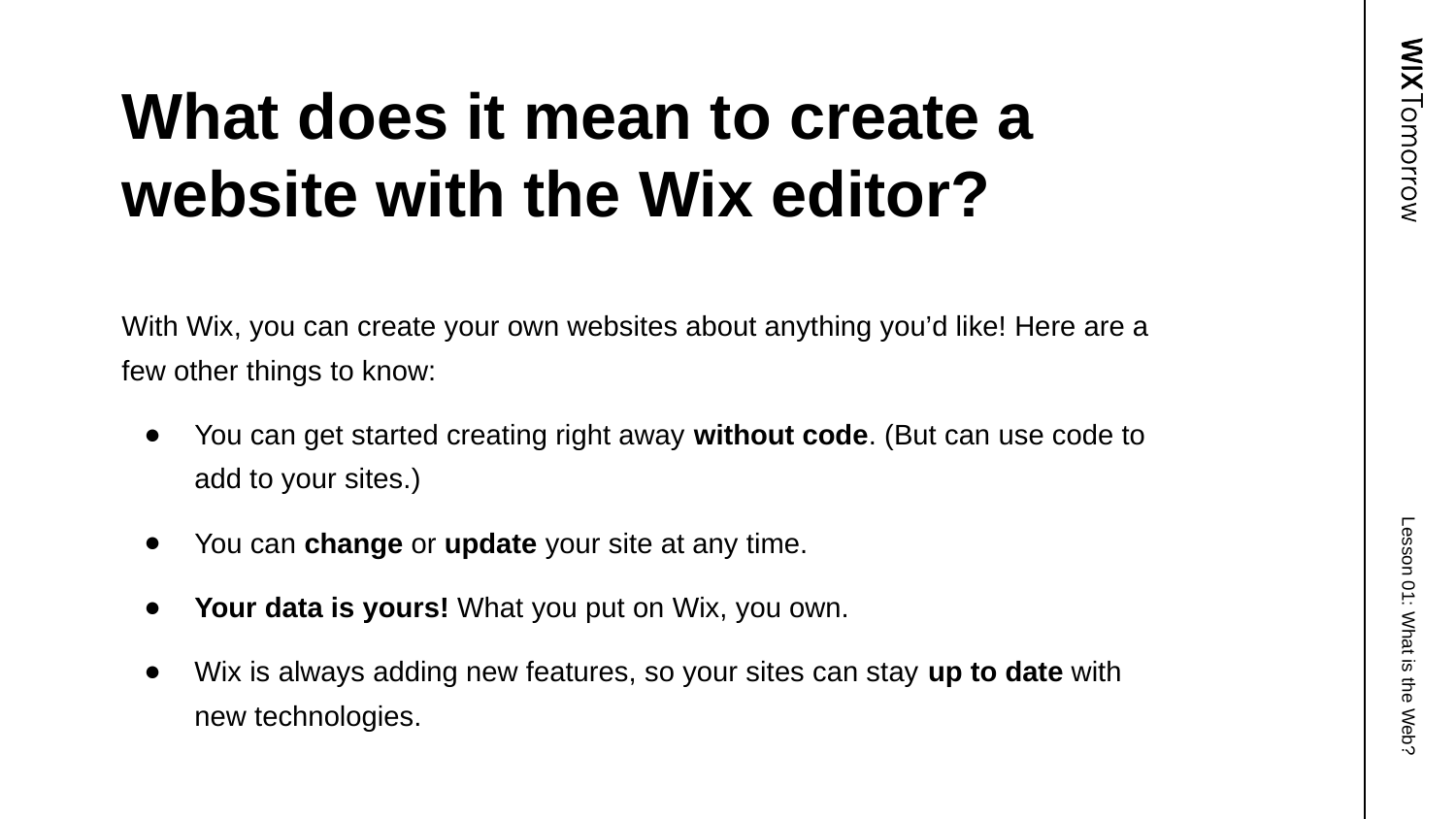

# What does it mean to create a website with the Wix editor?
With Wix, you can create your own websites about anything you’d like! Here are a few other things to know:
You can get started creating right away without code. (But can use code to add to your sites.)
You can change or update your site at any time.
Your data is yours! What you put on Wix, you own.
Wix is always adding new features, so your sites can stay up to date with new technologies.